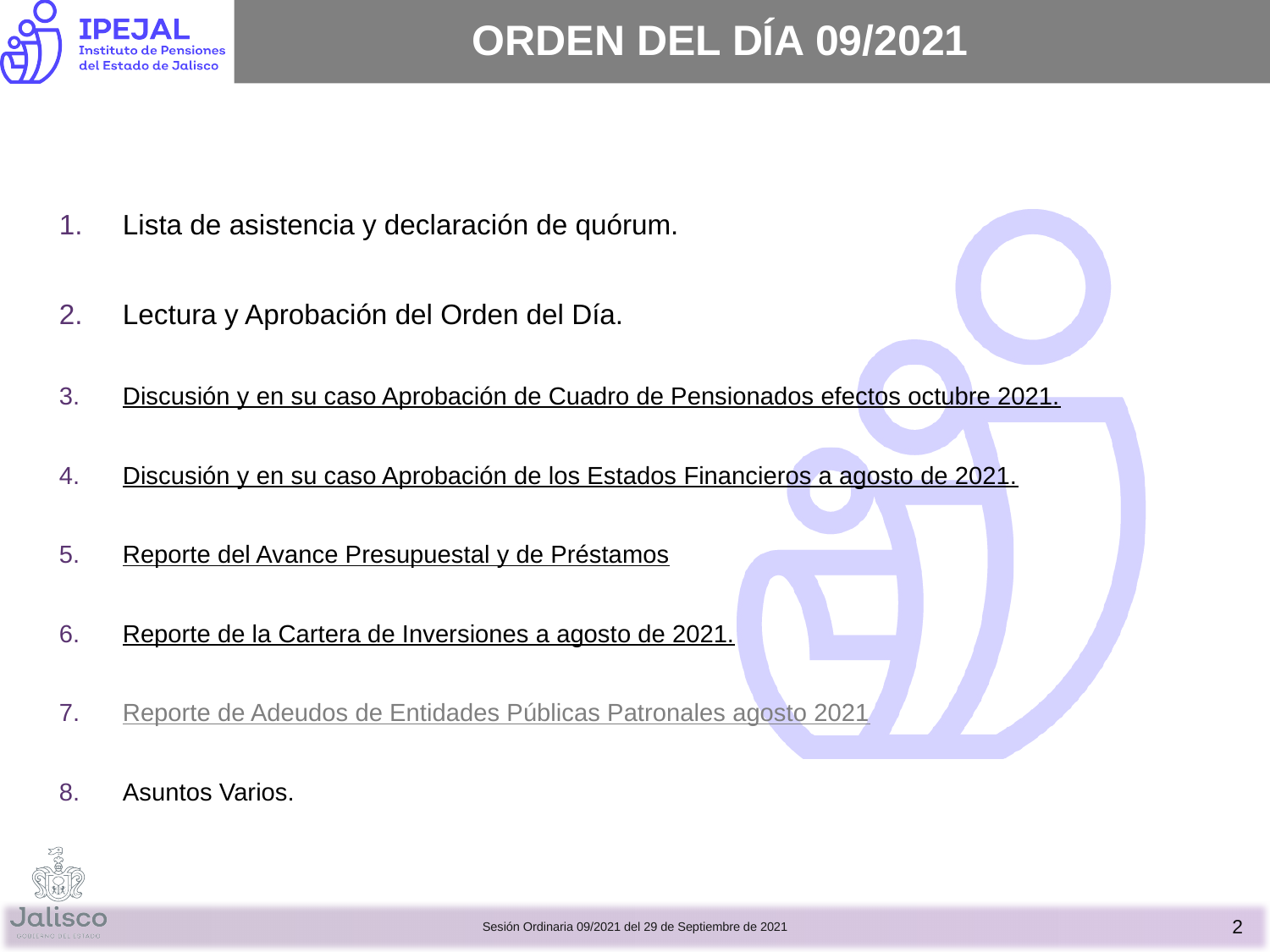

# ORDEN DEL DÍA 09/2021
Lista de asistencia y declaración de quórum.
Lectura y Aprobación del Orden del Día.
Discusión y en su caso Aprobación de Cuadro de Pensionados efectos octubre 2021.
Discusión y en su caso Aprobación de los Estados Financieros a agosto de 2021.
Reporte del Avance Presupuestal y de Préstamos
Reporte de la Cartera de Inversiones a agosto de 2021.
Reporte de Adeudos de Entidades Públicas Patronales agosto 2021
Asuntos Varios.
Sesión Ordinaria 09/2021 del 29 de Septiembre de 2021
2